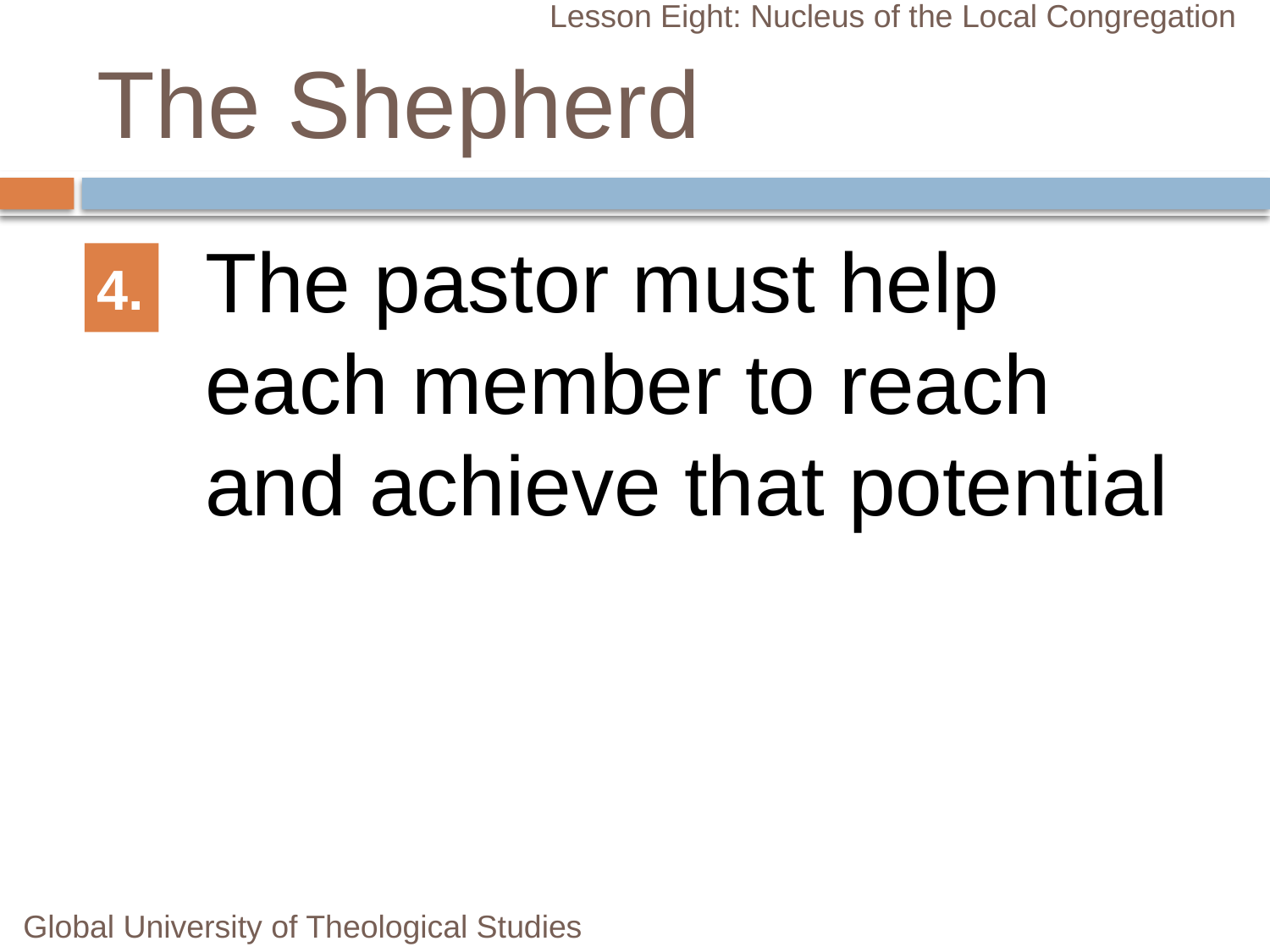

Lesson Eight: Nucleus of the Local Congregation
# The Shepherd
	The pastor must help each member to reach and achieve that potential
4.
Global University of Theological Studies